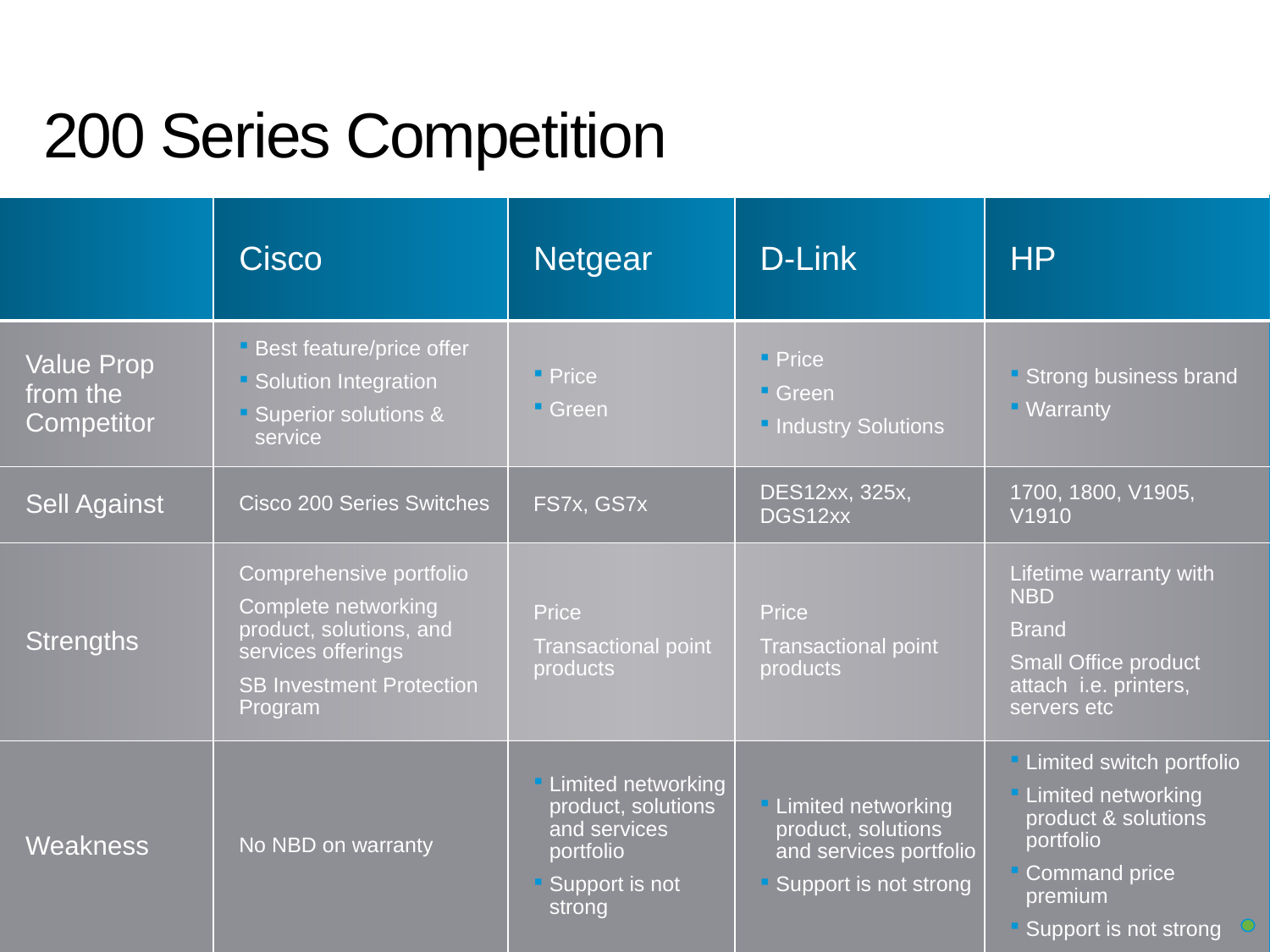

# 200 Series Competition
|  | Cisco | Netgear | D-Link | HP |
| --- | --- | --- | --- | --- |
| Value Prop from the Competitor | Best feature/price offer Solution Integration Superior solutions & service | Price Green | Price Green Industry Solutions | Strong business brand Warranty |
| Sell Against | Cisco 200 Series Switches | FS7x, GS7x | DES12xx, 325x, DGS12xx | 1700, 1800, V1905, V1910 |
| Strengths | Comprehensive portfolio Complete networking product, solutions, and services offerings SB Investment Protection Program | Price Transactional point products | Price Transactional point products | Lifetime warranty with NBD Brand Small Office product attach i.e. printers, servers etc |
| Weakness | No NBD on warranty | Limited networking product, solutions and services portfolio Support is not strong | Limited networking product, solutions and services portfolio Support is not strong | Limited switch portfolio Limited networking product & solutions portfolio Command price premium Support is not strong |